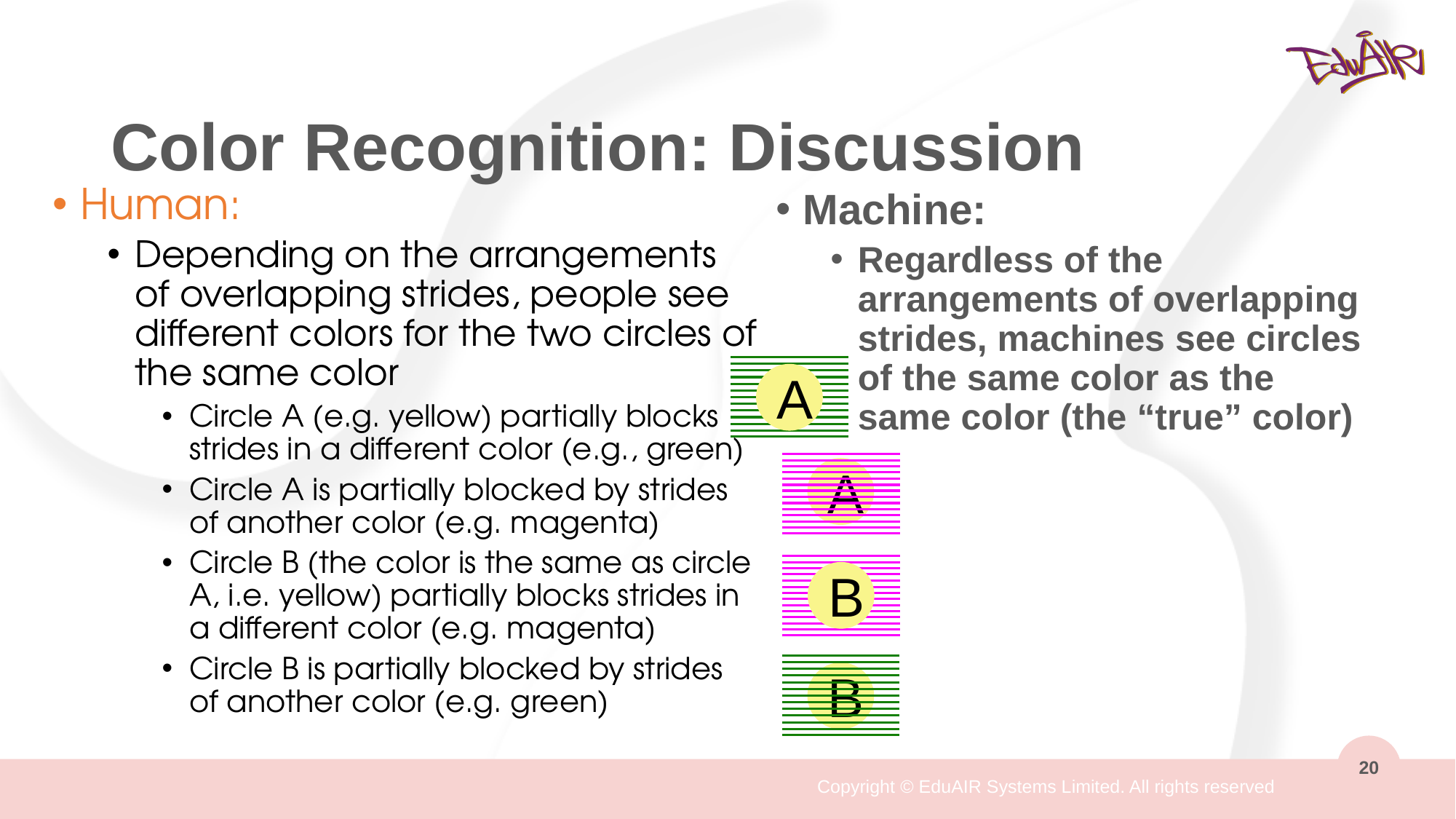

# Color Recognition: Discussion
Human:
Depending on the arrangements of overlapping strides, people see different colors for the two circles of the same color
Circle A (e.g. yellow) partially blocks strides in a different color (e.g., green)
Circle A is partially blocked by strides of another color (e.g. magenta)
Circle B (the color is the same as circle A, i.e. yellow) partially blocks strides in a different color (e.g. magenta)
Circle B is partially blocked by strides of another color (e.g. green)
Machine:
Regardless of the arrangements of overlapping strides, machines see circles of the same color as the same color (the “true” color)
A
A
B
B
20